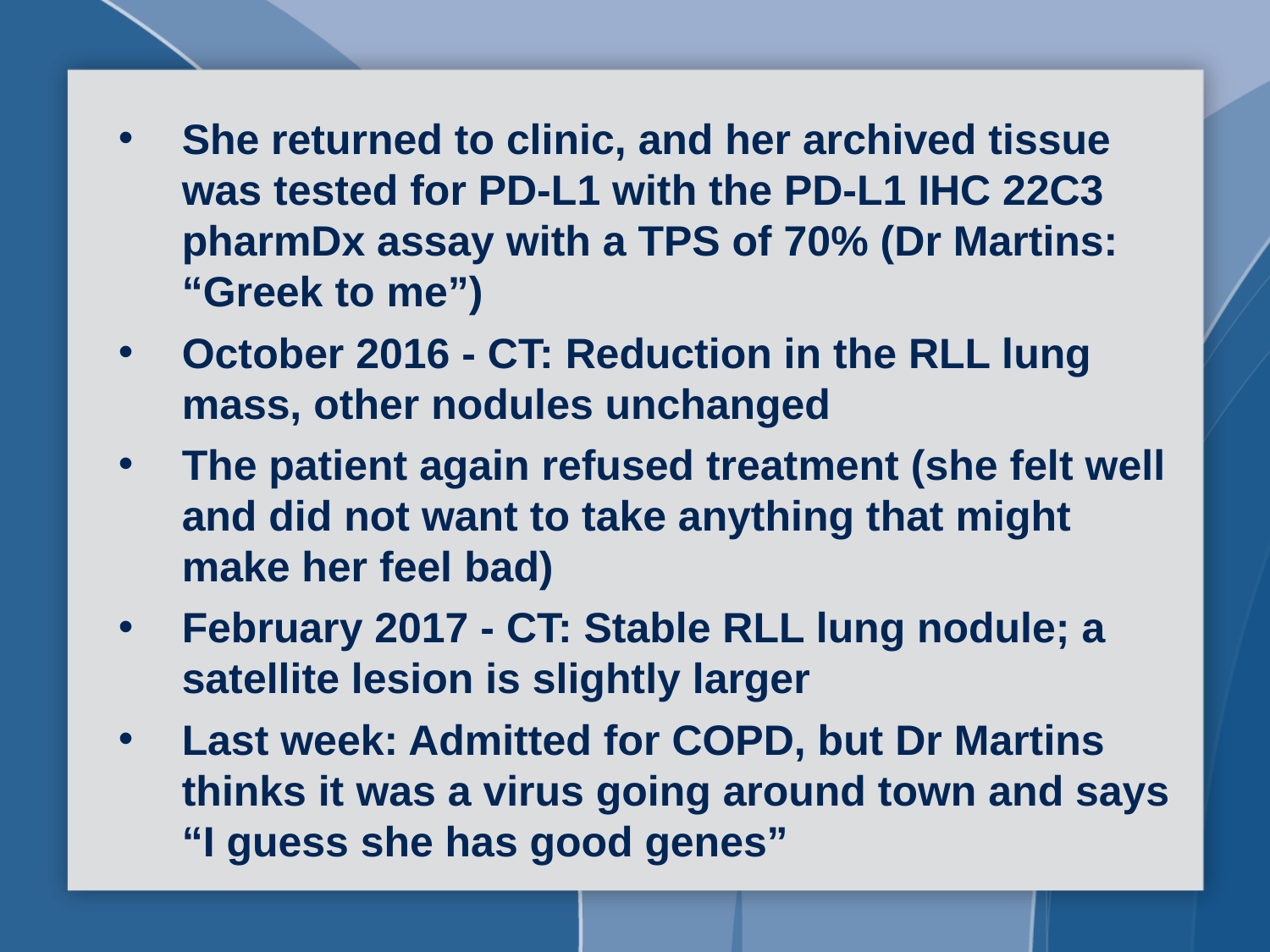

She returned to clinic, and her archived tissue was tested for PD-L1 with the PD-L1 IHC 22C3 pharmDx assay with a TPS of 70% (Dr Martins: “Greek to me”)
October 2016 - CT: Reduction in the RLL lung mass, other nodules unchanged
The patient again refused treatment (she felt well and did not want to take anything that might make her feel bad)
February 2017 - CT: Stable RLL lung nodule; a satellite lesion is slightly larger
Last week: Admitted for COPD, but Dr Martins thinks it was a virus going around town and says “I guess she has good genes”